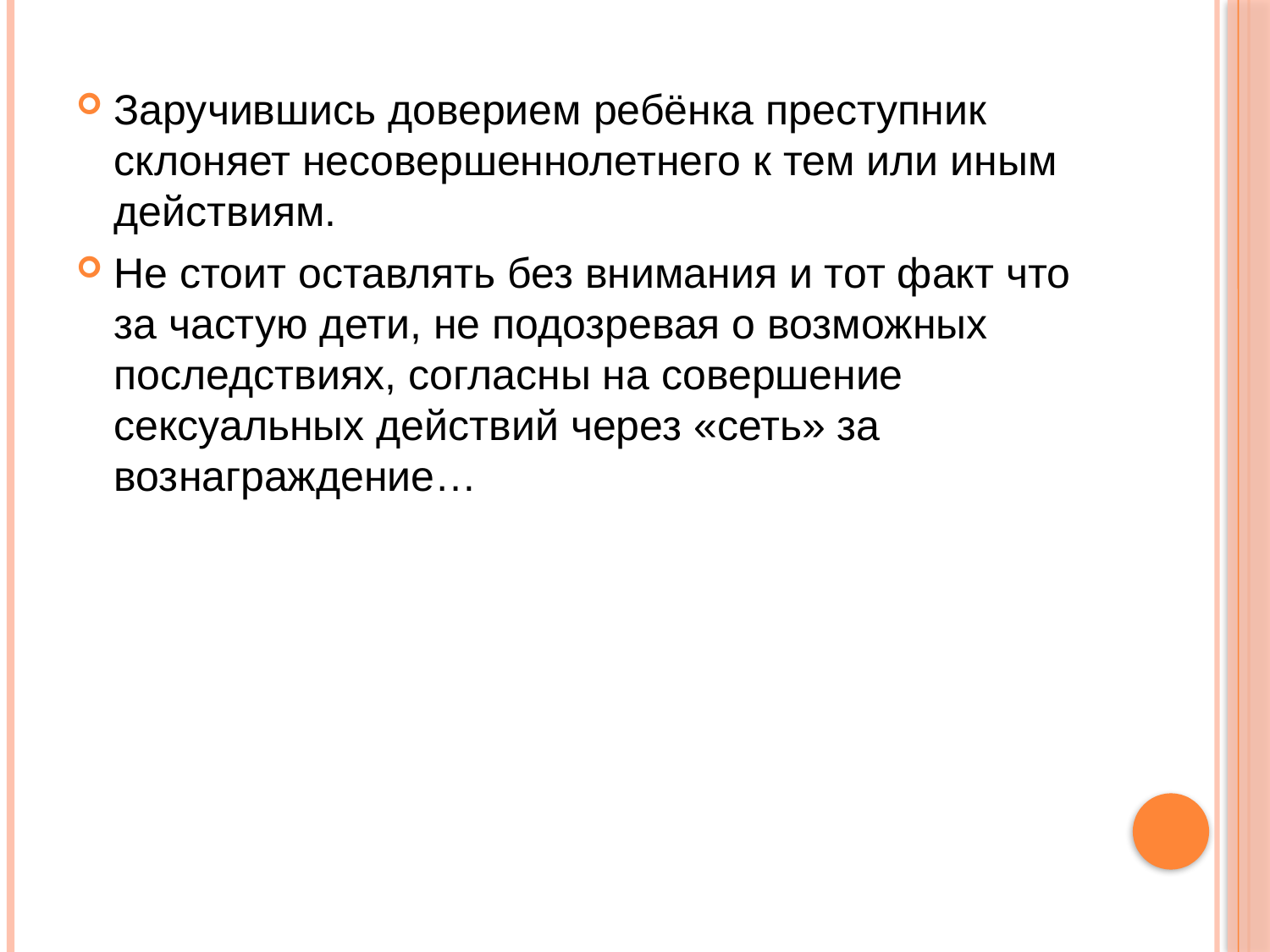

Заручившись доверием ребёнка преступник склоняет несовершеннолетнего к тем или иным действиям.
Не стоит оставлять без внимания и тот факт что за частую дети, не подозревая о возможных последствиях, согласны на совершение сексуальных действий через «сеть» за вознаграждение…